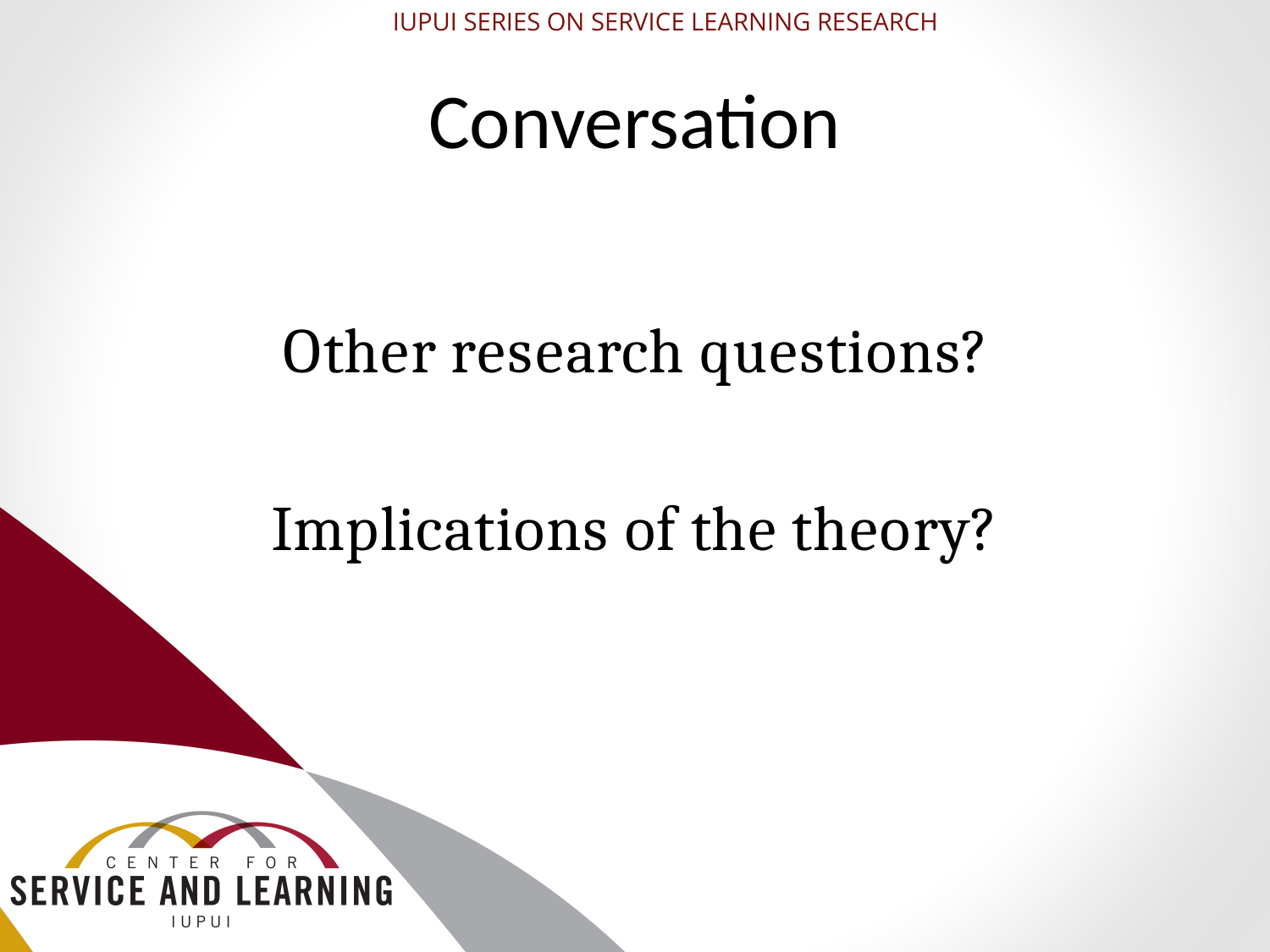

IUPUI SERIES ON SERVICE LEARNING RESEARCH
# Conversation

Other research questions?

Implications of the theory?